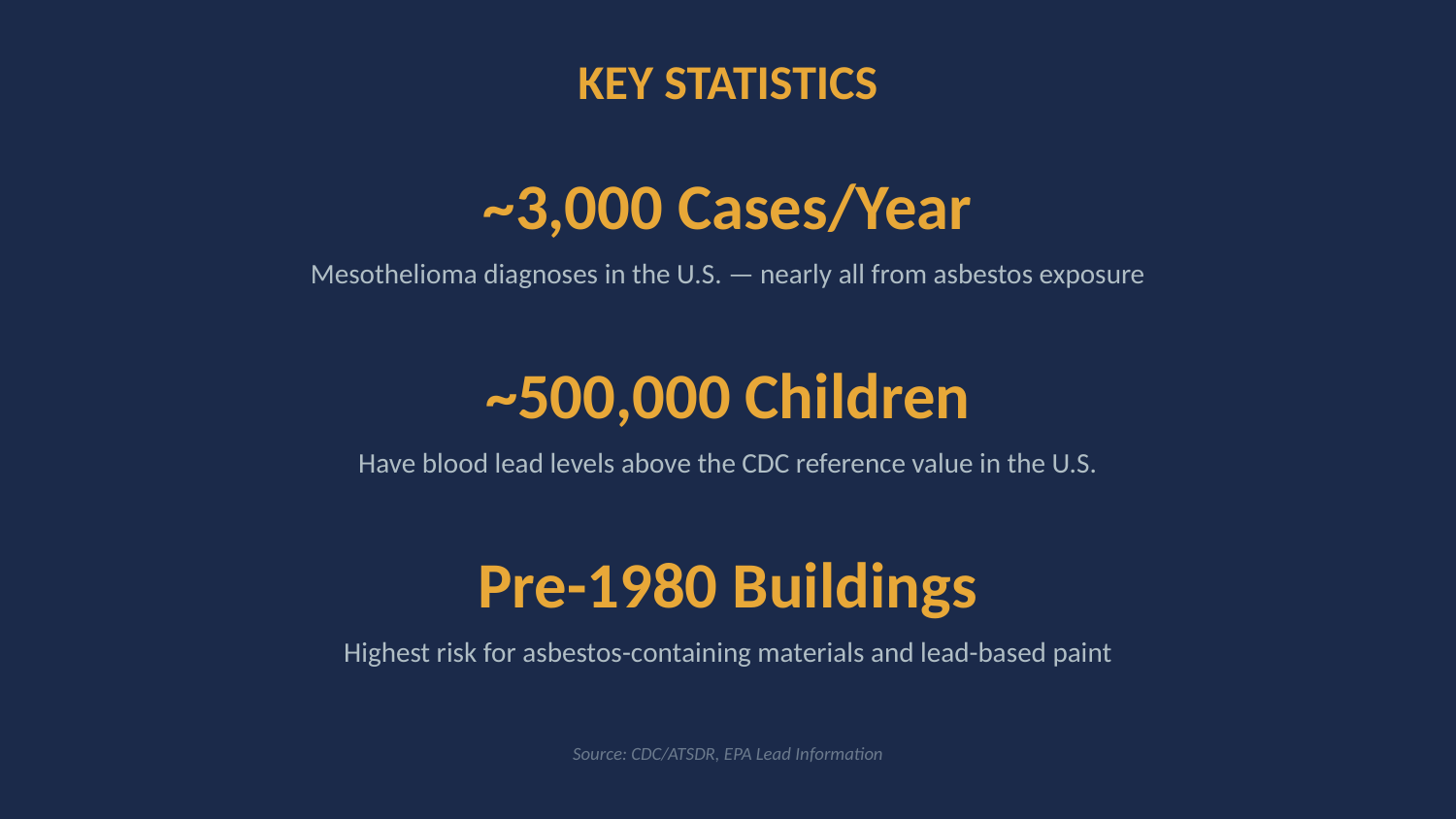

KEY STATISTICS
~3,000 Cases/Year
Mesothelioma diagnoses in the U.S. — nearly all from asbestos exposure
~500,000 Children
Have blood lead levels above the CDC reference value in the U.S.
Pre-1980 Buildings
Highest risk for asbestos-containing materials and lead-based paint
Source: CDC/ATSDR, EPA Lead Information